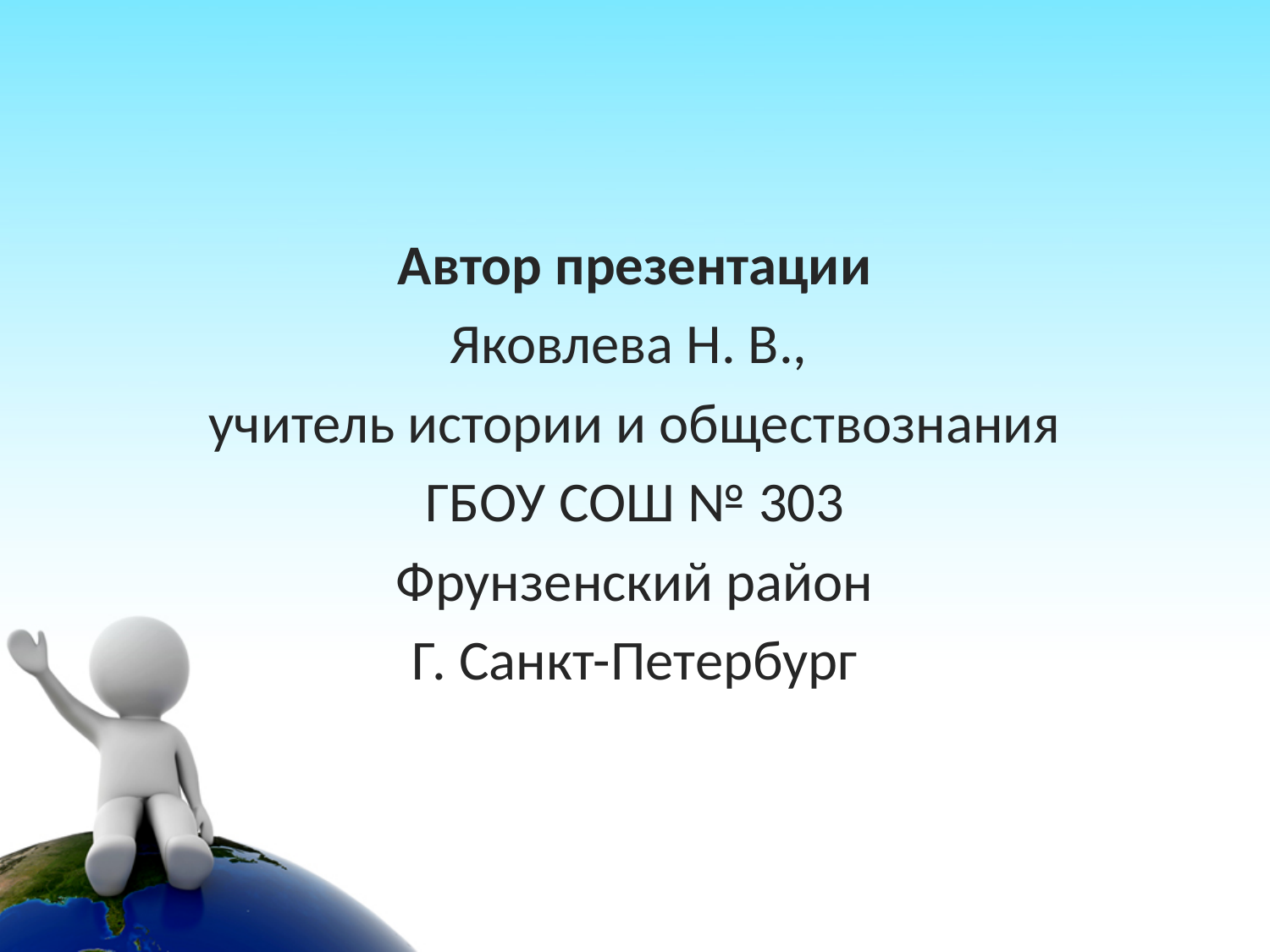

#
Автор презентации
Яковлева Н. В.,
учитель истории и обществознания
ГБОУ СОШ № 303
Фрунзенский район
Г. Санкт-Петербург